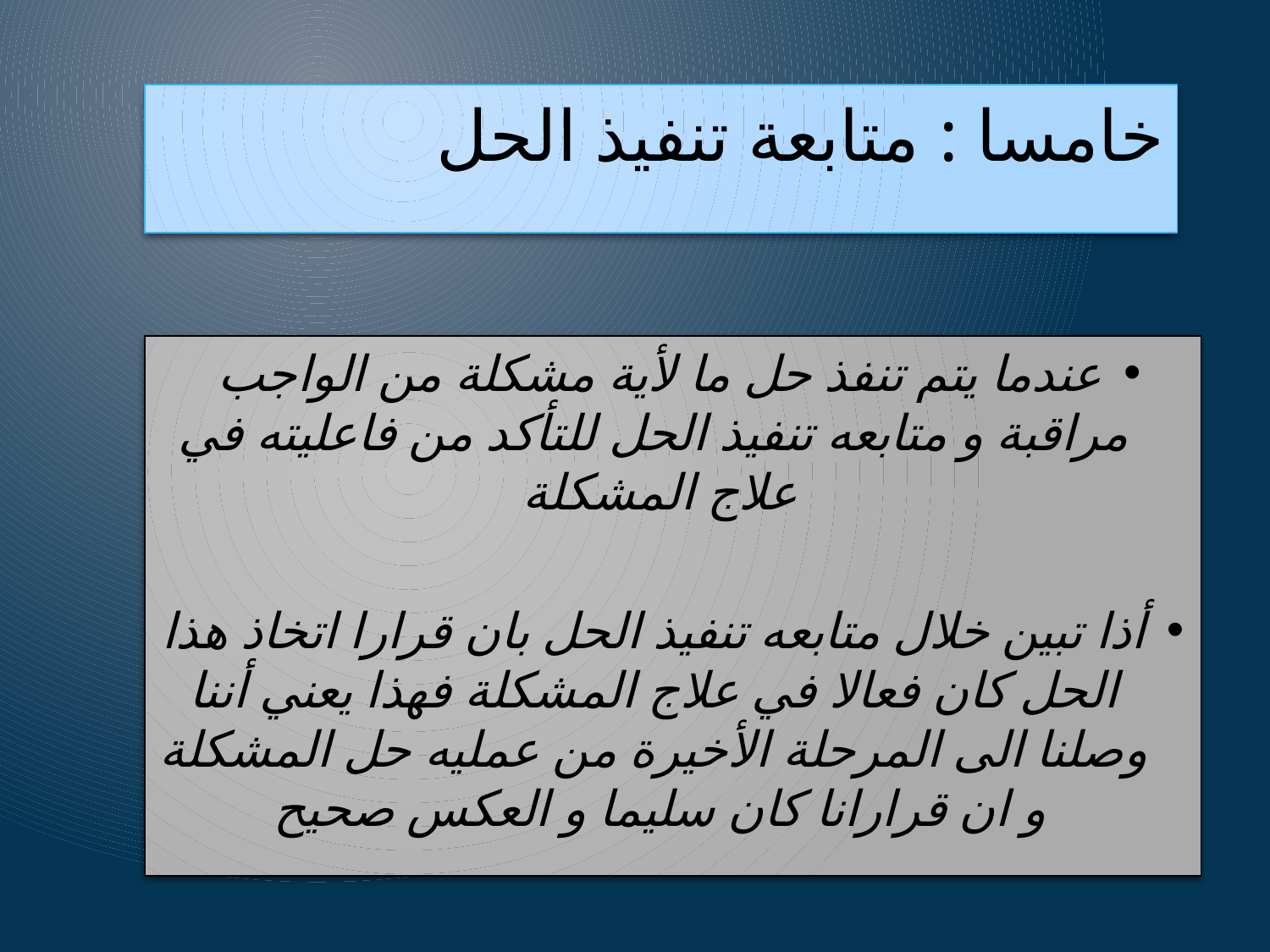

# خامسا : متابعة تنفيذ الحل
عندما يتم تنفذ حل ما لأية مشكلة من الواجب  مراقبة و متابعه تنفيذ الحل للتأكد من فاعليته في علاج المشكلة

أذا تبين خلال متابعه تنفيذ الحل بان قرارا اتخاذ هذا الحل كان فعالا في علاج المشكلة فهذا يعني أننا وصلنا الى المرحلة الأخيرة من عمليه حل المشكلة و ان قرارانا كان سليما و العكس صحيح